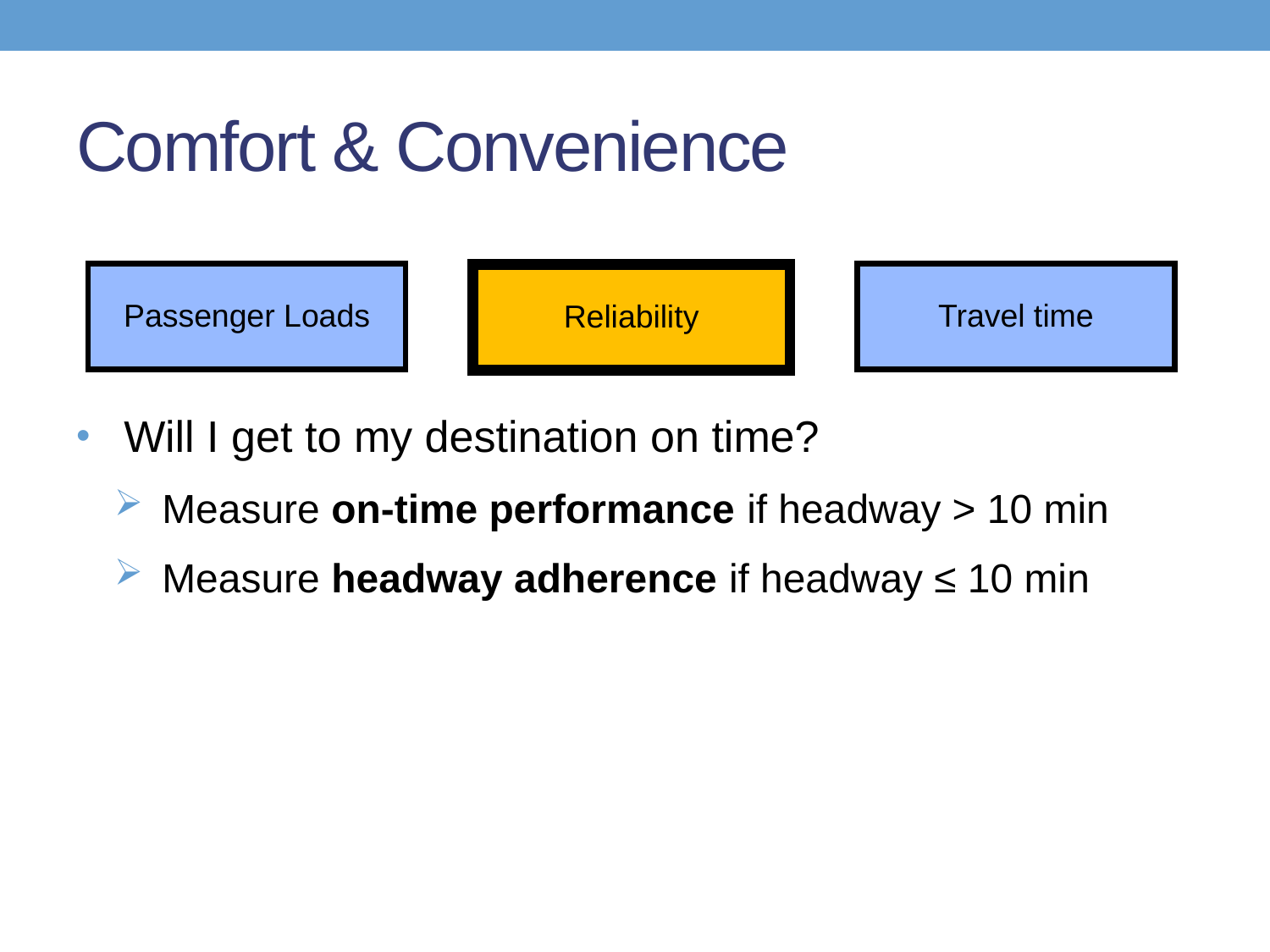

# Comfort & Convenience
Passenger Loads
Travel time
Reliability
Will I get to my destination on time?
Measure on-time performance if headway > 10 min
Measure headway adherence if headway ≤ 10 min